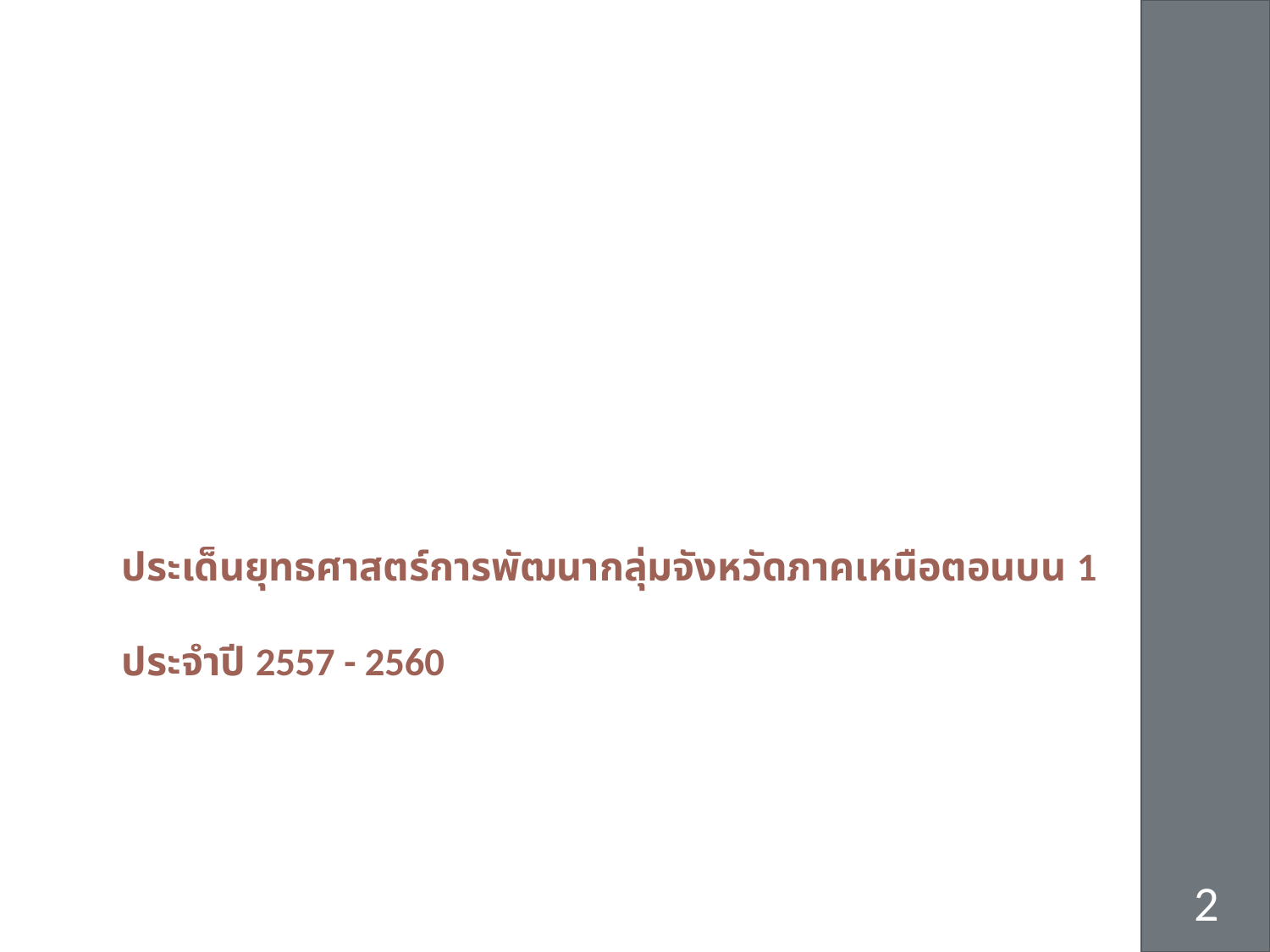

# ประเด็นยุทธศาสตร์การพัฒนากลุ่มจังหวัดภาคเหนือตอนบน 1 ประจำปี 2557 - 2560
2
ร่ายยุทธศาสตร์การพัฒนากลุ่มจังหวัดภาคเหนือตอนบน ๑ (๒๕๕๗-๒๕๖๐)
2